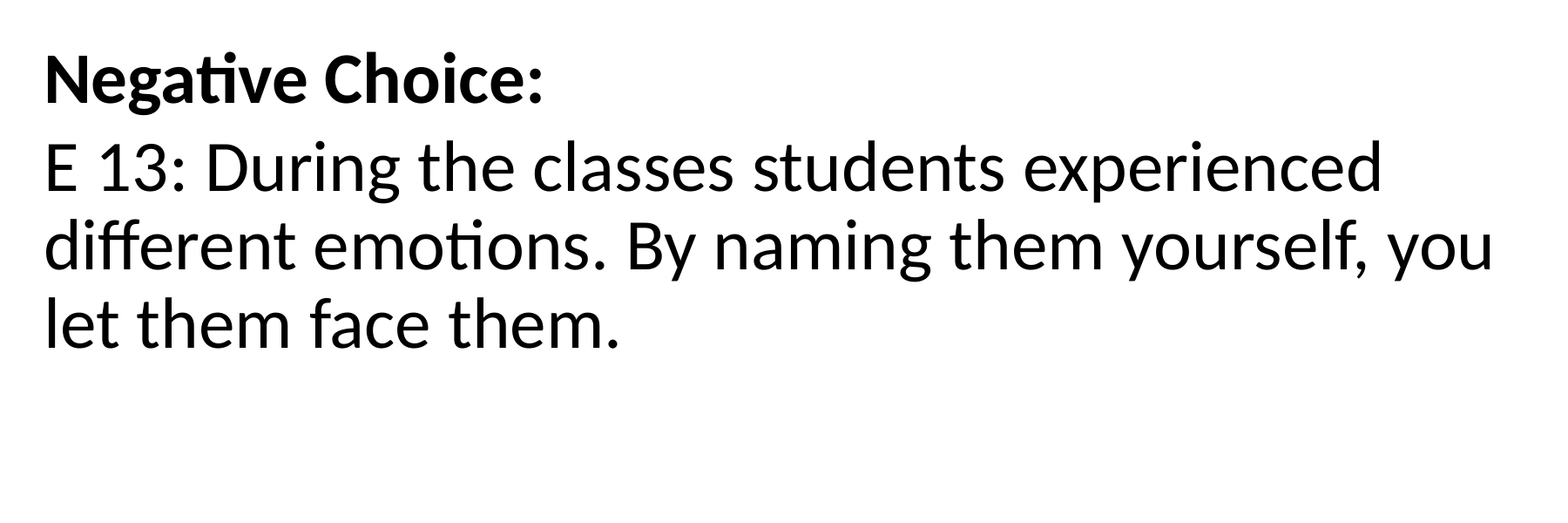

Negative Choice:
E 13: During the classes students experienced different emotions. By naming them yourself, you let them face them.